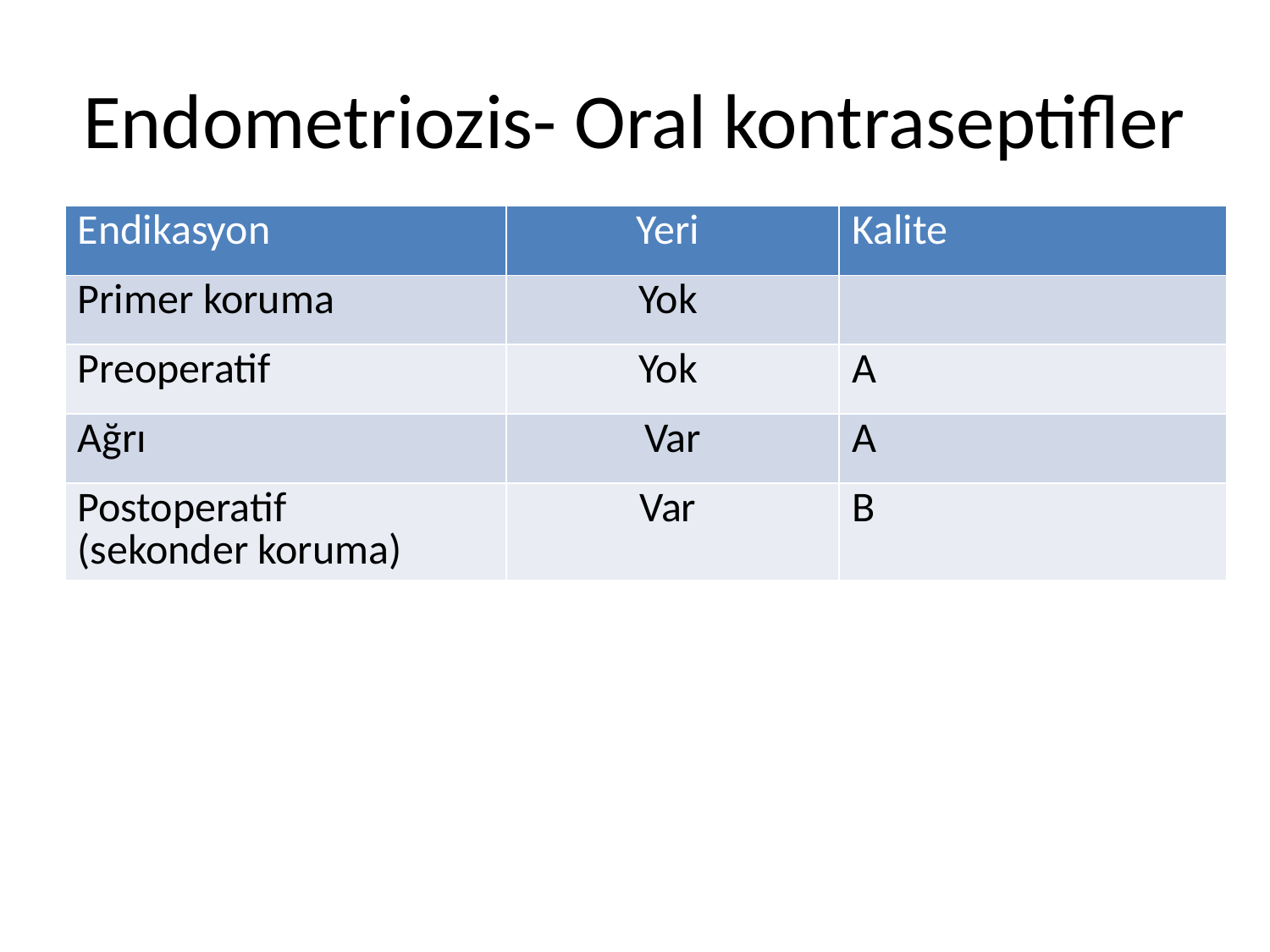

# Endometriozis- Oral kontraseptifler
| Endikasyon | Yeri | Kalite |
| --- | --- | --- |
| Primer koruma | Yok |  |
| Preoperatif | Yok | A |
| Ağrı | Var | A |
| Postoperatif (sekonder koruma) | Var | B |